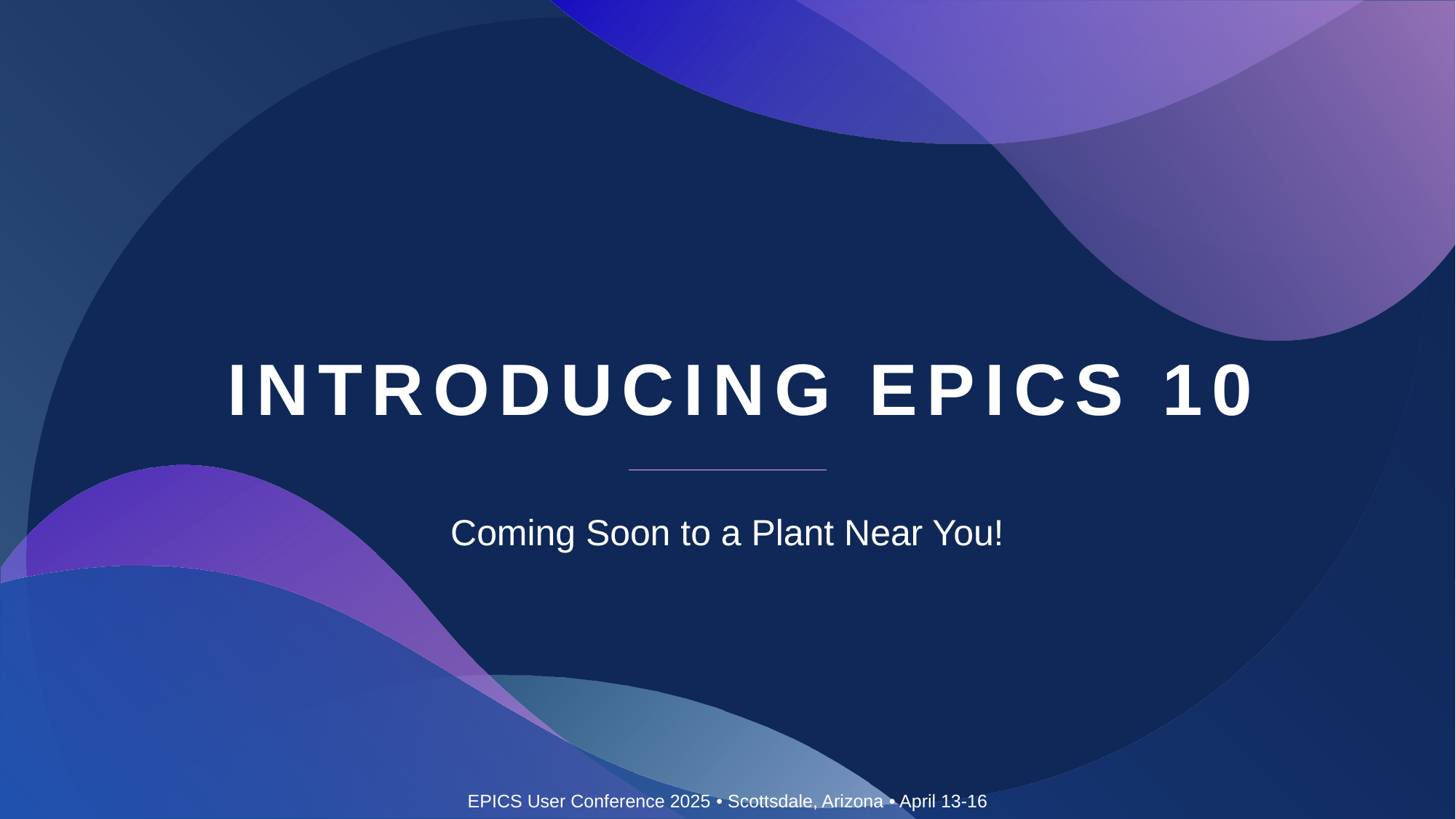

# Introducing EPICS 10
Coming Soon to a Plant Near You!